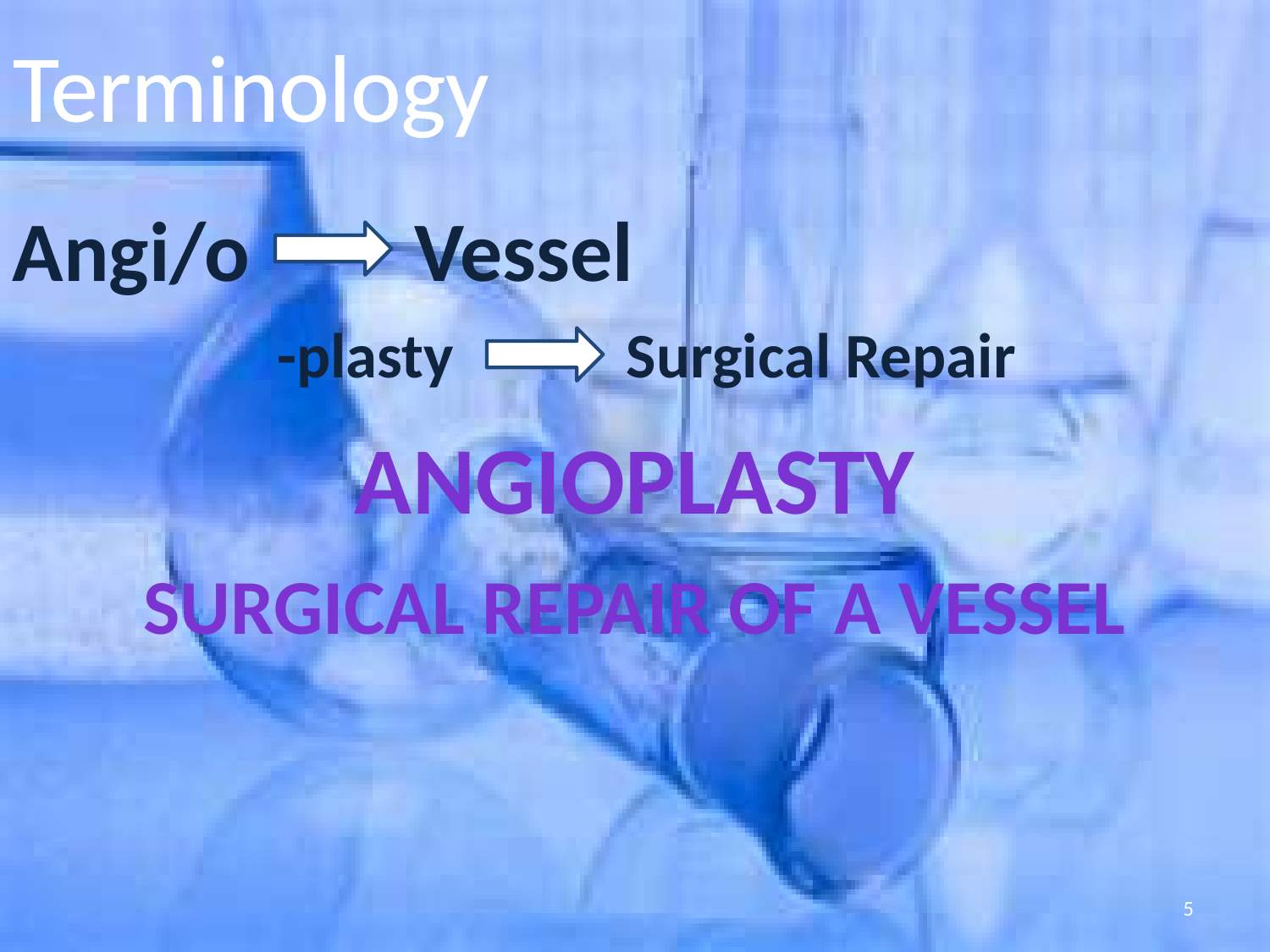

Terminology

Angi/o
Vessel

-plasty
Surgical Repair

Angioplasty
Surgical repair of a vessel
5